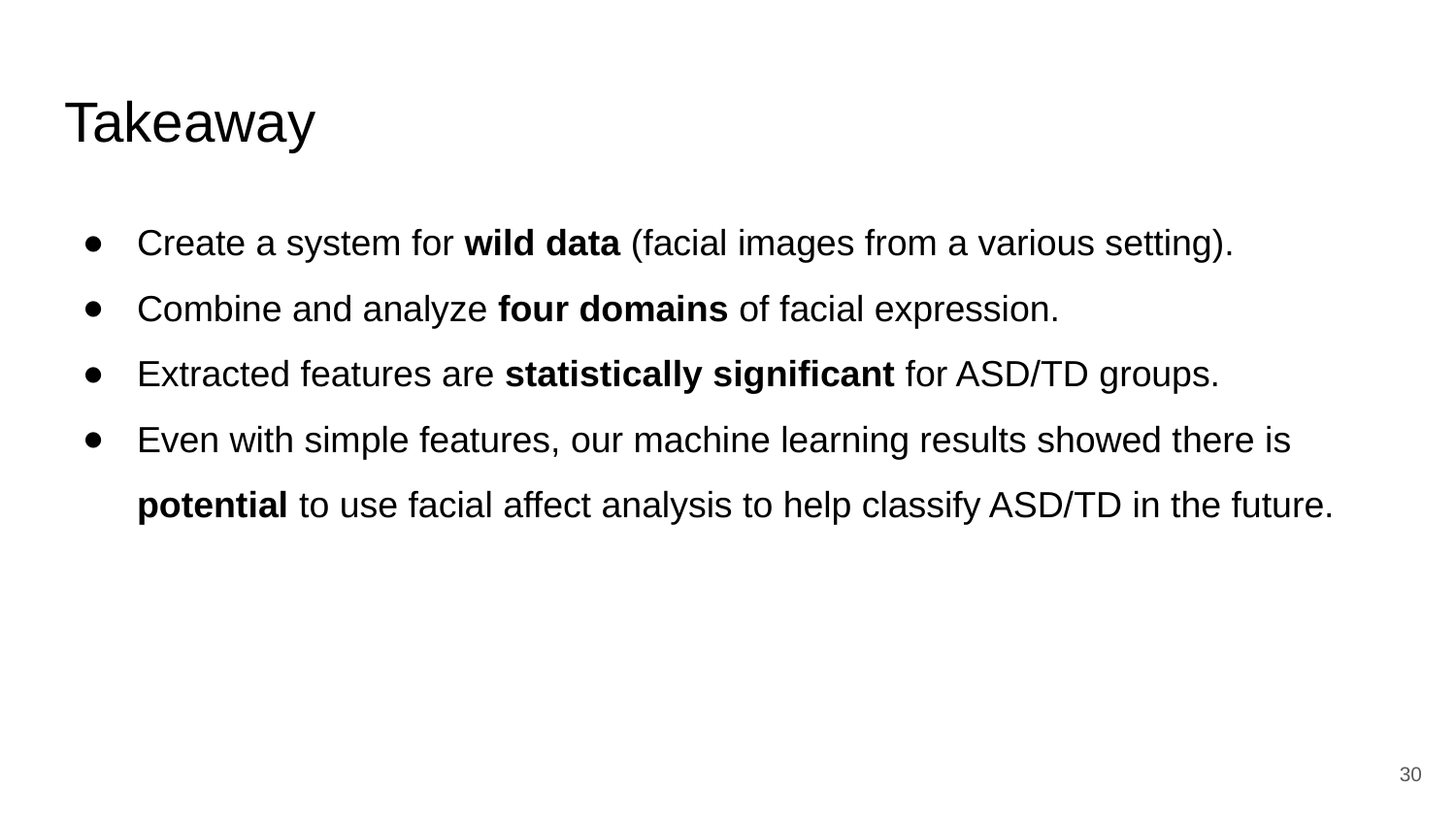

# Takeaway
Create a system for wild data (facial images from a various setting).
Combine and analyze four domains of facial expression.
Extracted features are statistically significant for ASD/TD groups.
Even with simple features, our machine learning results showed there is potential to use facial affect analysis to help classify ASD/TD in the future.

30